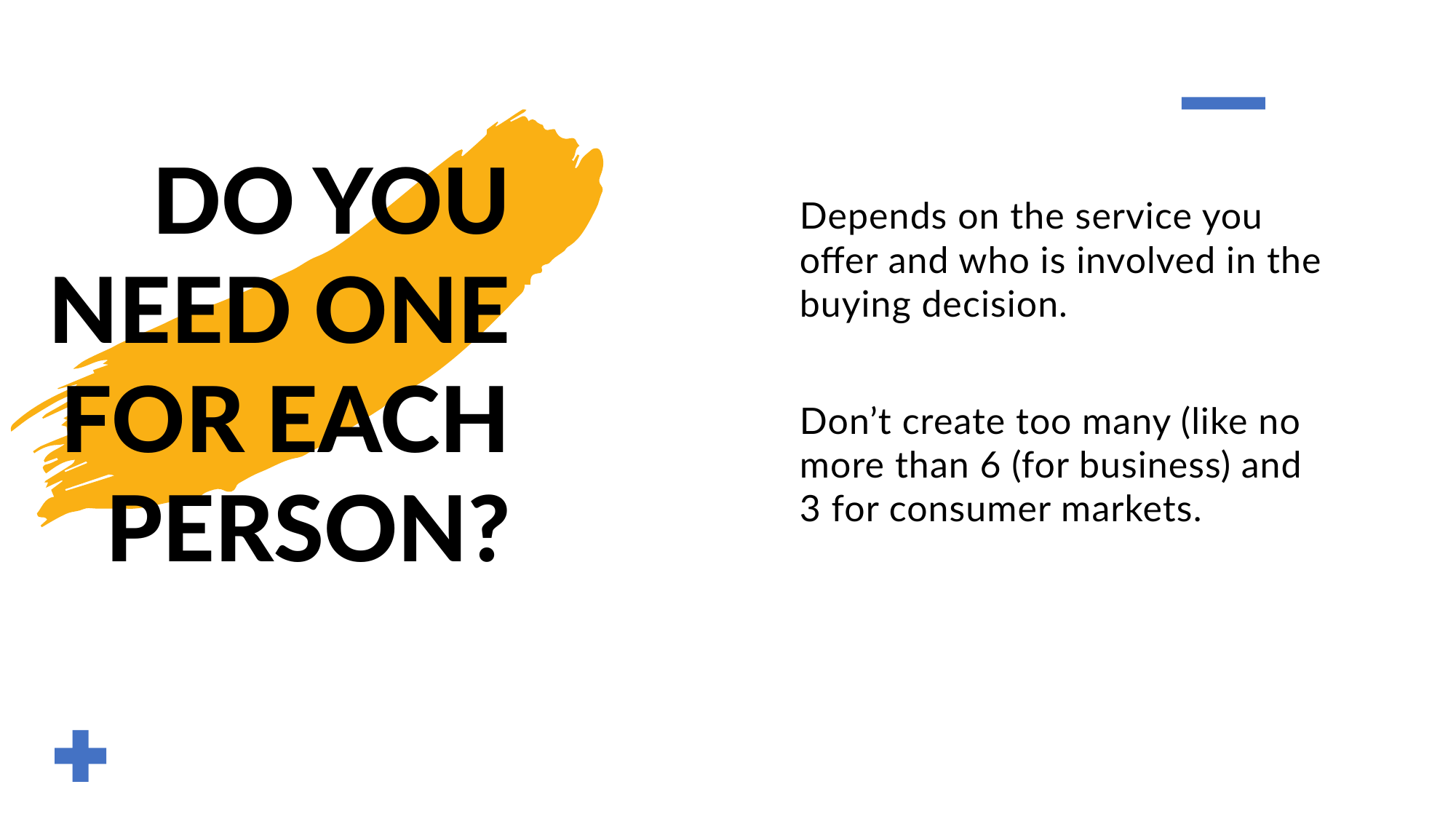

DO YOU NEED ONE FOR EACH PERSON?
Depends on the service you offer and who is involved in the buying decision.

Don’t create too many (like no more than 6 (for business) and 3 for consumer markets.